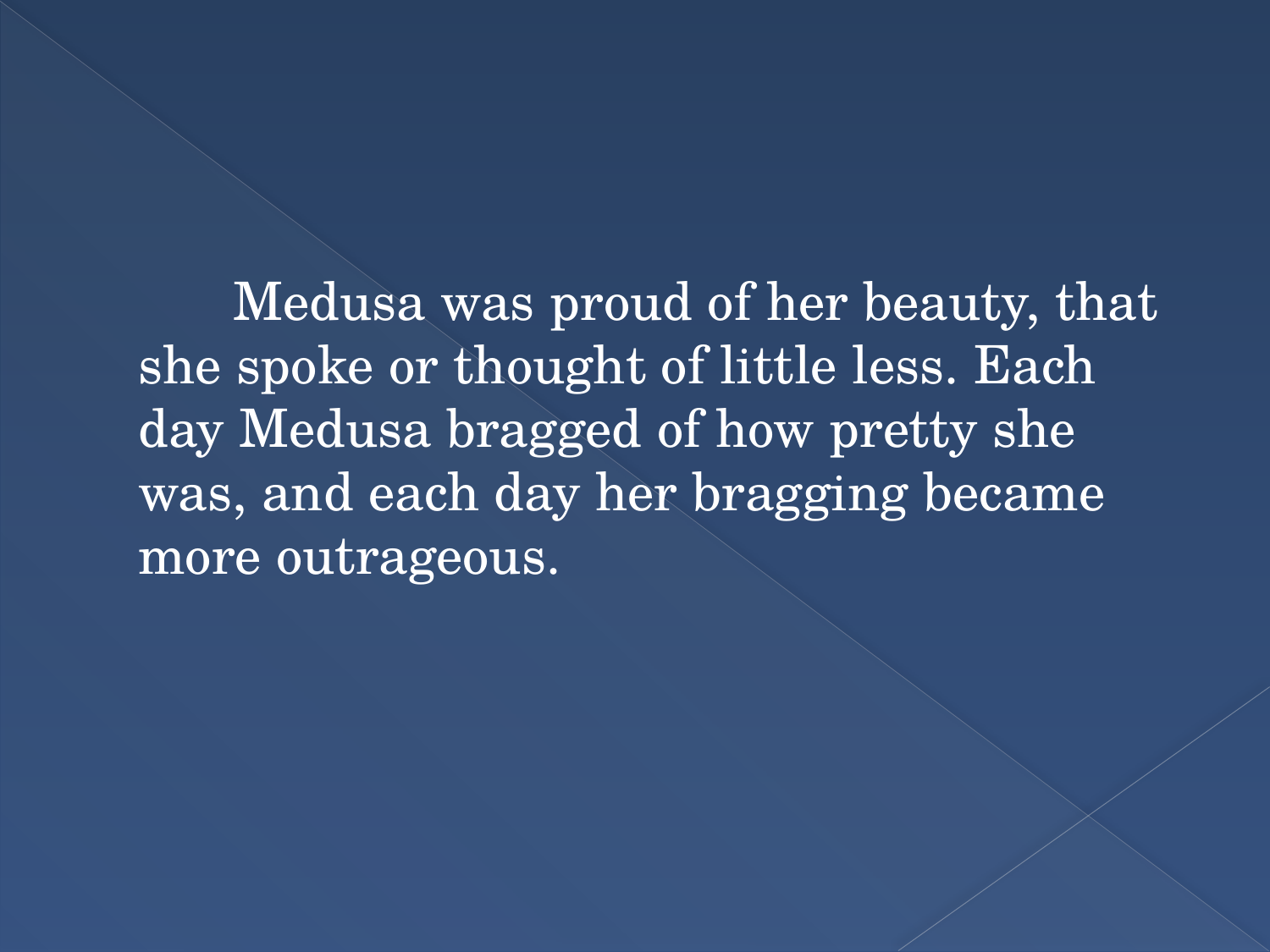

Medusa was proud of her beauty, that she spoke or thought of little less. Each day Medusa bragged of how pretty she was, and each day her bragging became more outrageous.